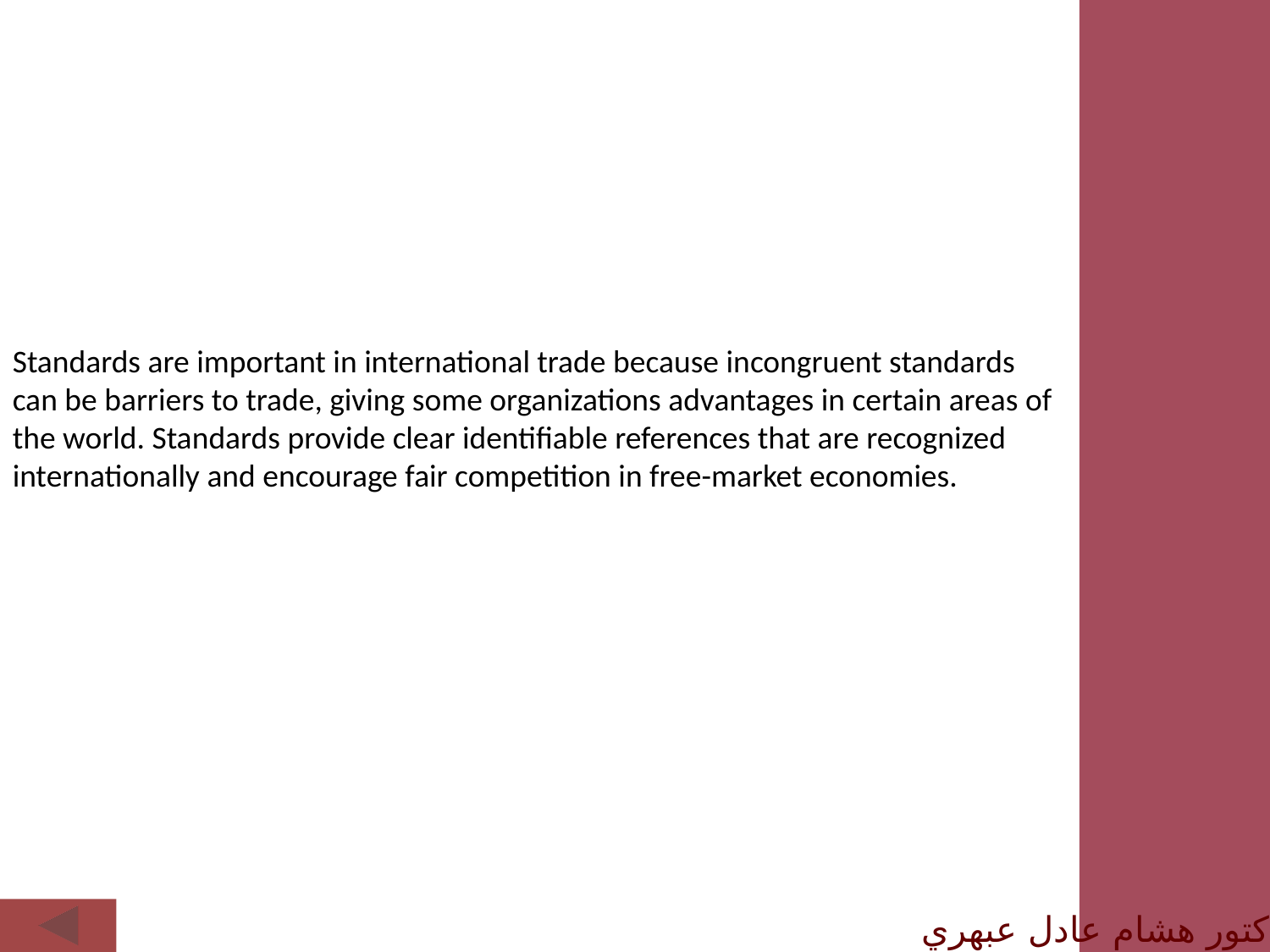

Standards are important in international trade because incongruent standards can be barriers to trade, giving some organizations advantages in certain areas of the world. Standards provide clear identifiable references that are recognized internationally and encourage fair competition in free-market economies.

الدكتور هشام عادل عبهري